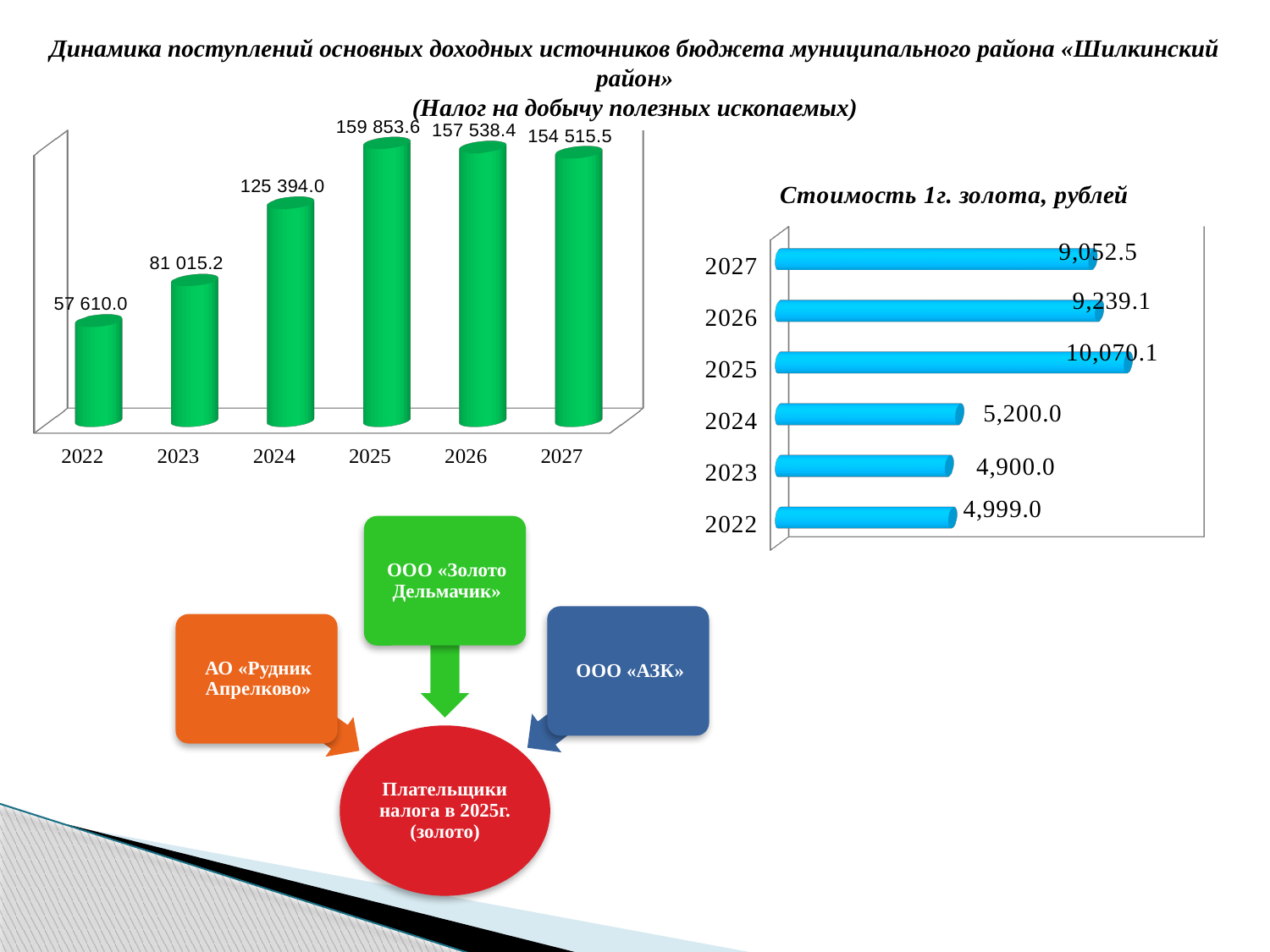

Динамика поступлений основных доходных источников бюджета муниципального района «Шилкинский район»
(Налог на добычу полезных ископаемых)

[unsupported chart]

[unsupported chart]

Плательщики налога в 2025г. (золото)
АО «Рудник Апрелково»
ООО «Золото Дельмачик»
ООО «АЗК»